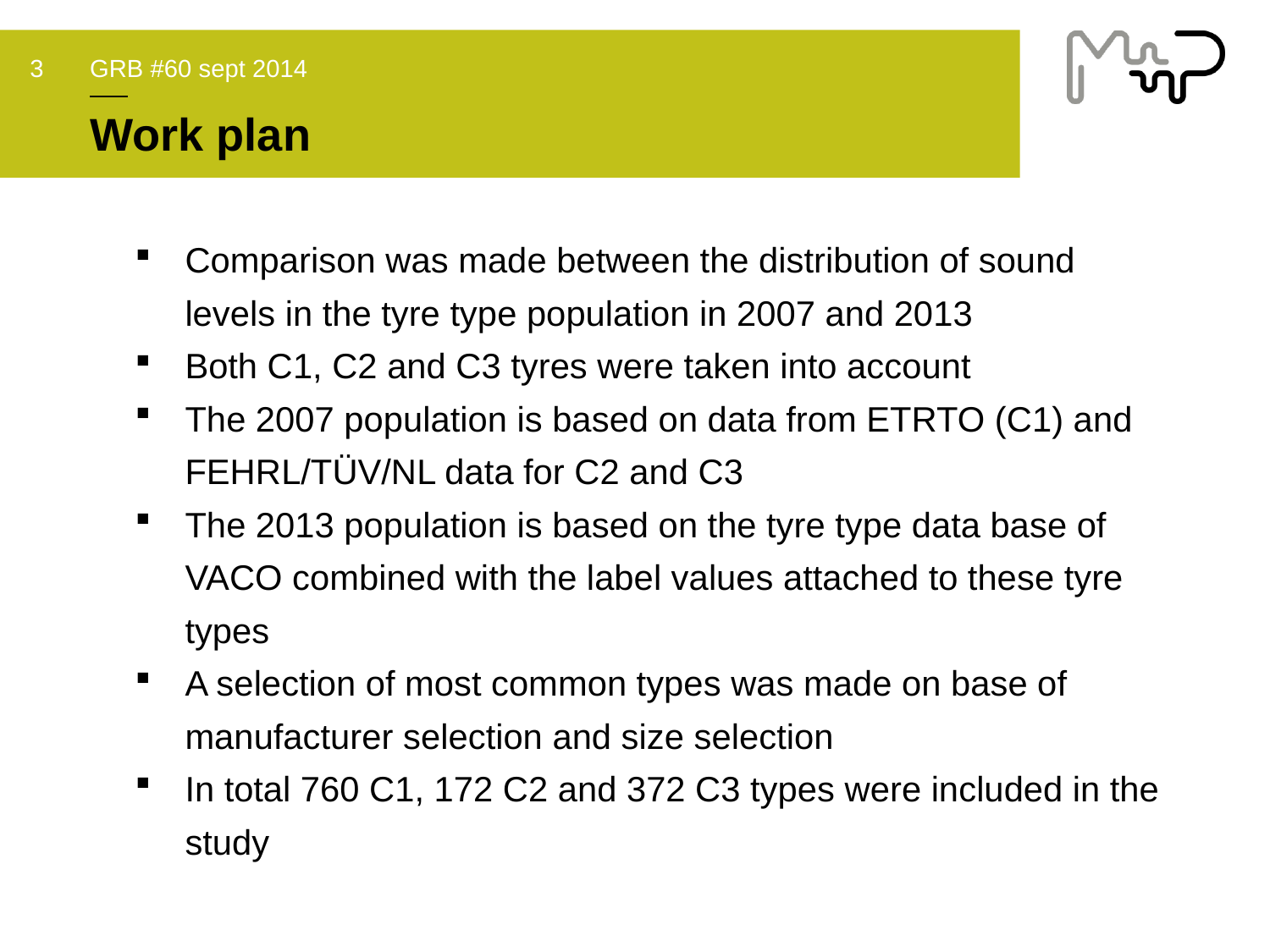

GRB #60 sept 2014
3
# Work plan
Comparison was made between the distribution of sound levels in the tyre type population in 2007 and 2013
Both C1, C2 and C3 tyres were taken into account
The 2007 population is based on data from ETRTO (C1) and FEHRL/TÜV/NL data for C2 and C3
The 2013 population is based on the tyre type data base of VACO combined with the label values attached to these tyre types
A selection of most common types was made on base of manufacturer selection and size selection
In total 760 C1, 172 C2 and 372 C3 types were included in the study